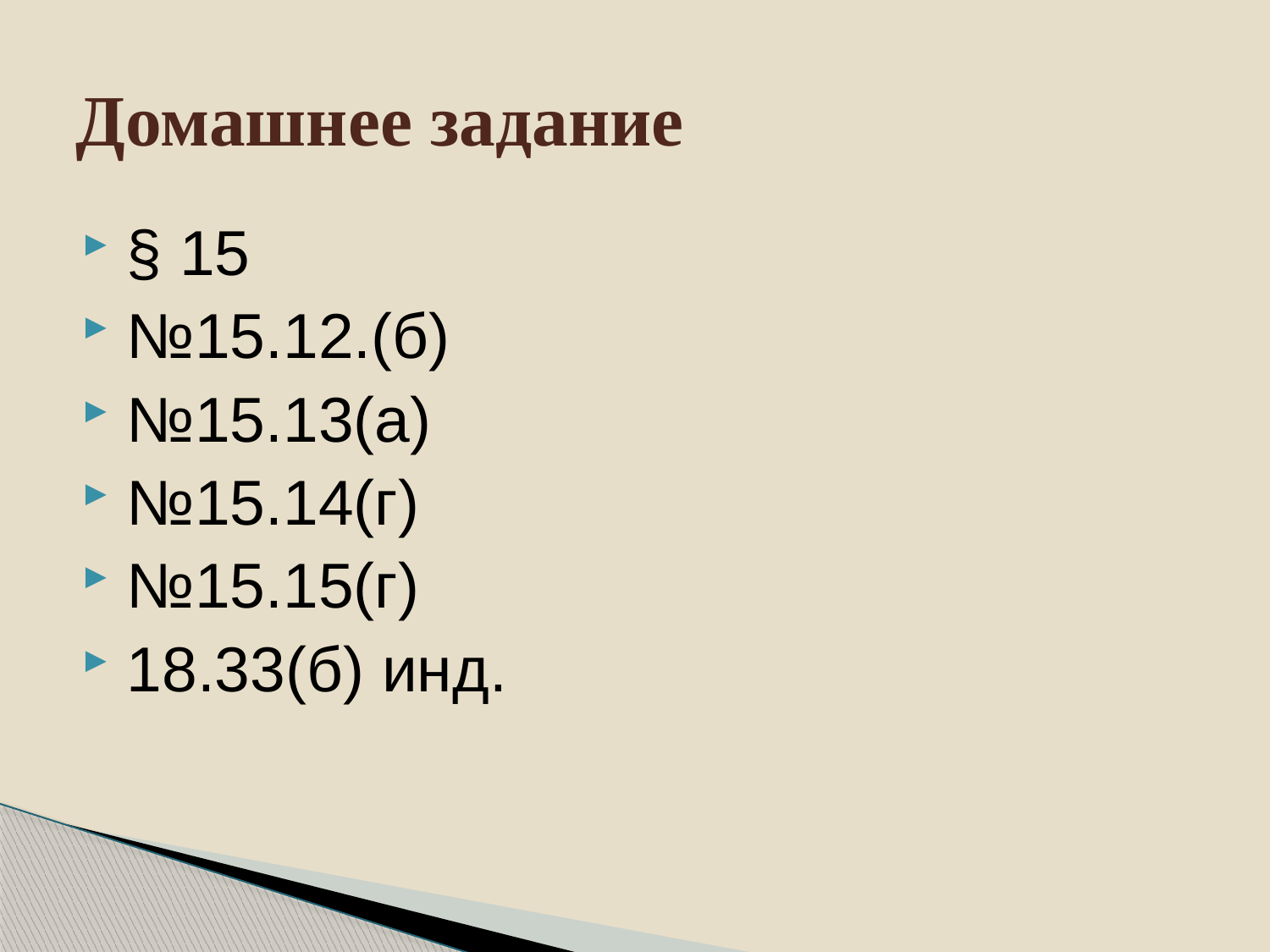

# Домашнее задание
§ 15
№15.12.(б)
№15.13(а)
№15.14(г)
№15.15(г)
18.33(б) инд.